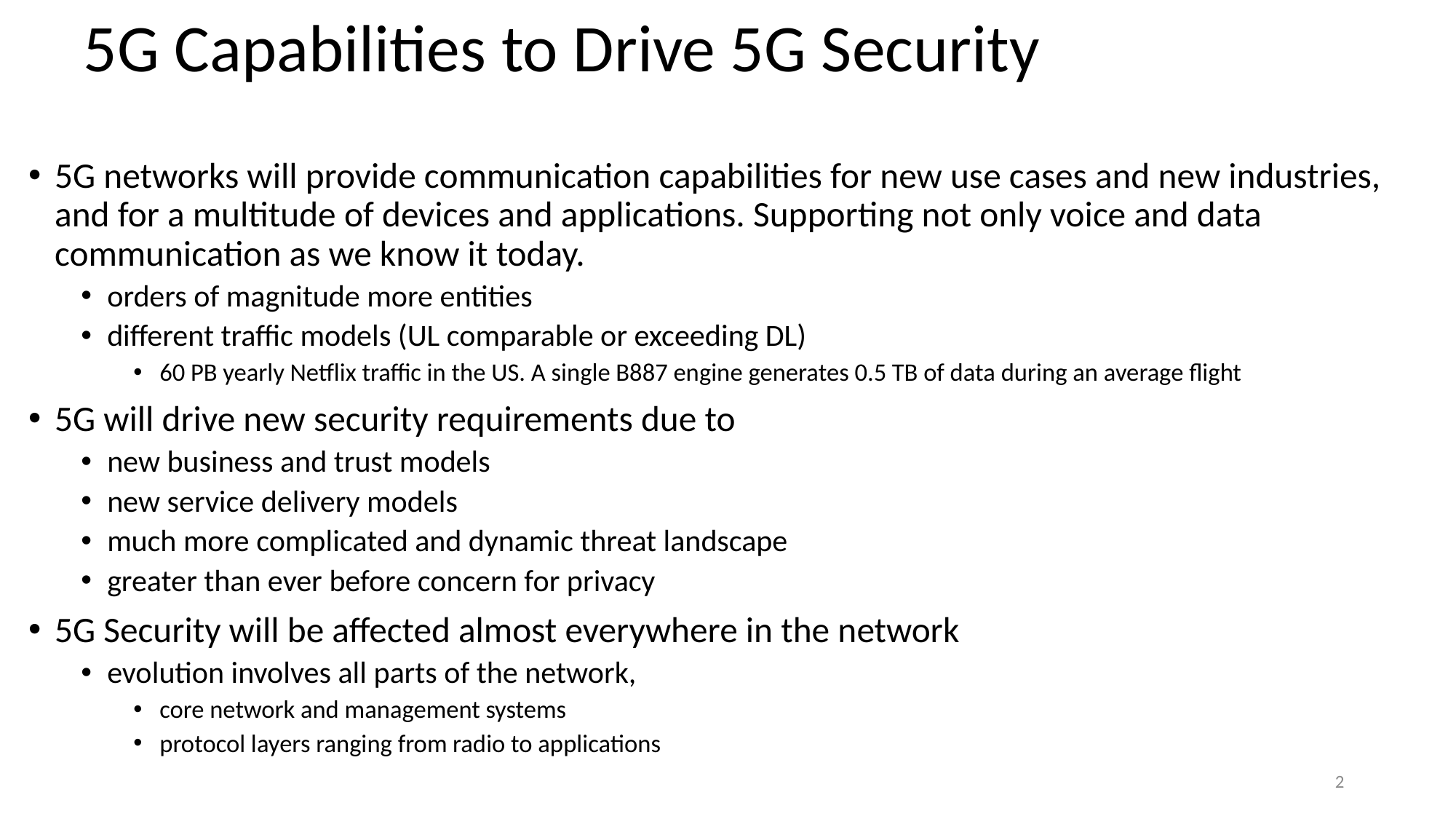

# 5G Capabilities to Drive 5G Security
5G networks will provide communication capabilities for new use cases and new industries, and for a multitude of devices and applications. Supporting not only voice and data communication as we know it today.
orders of magnitude more entities
different traffic models (UL comparable or exceeding DL)
60 PB yearly Netflix traffic in the US. A single B887 engine generates 0.5 TB of data during an average flight
5G will drive new security requirements due to
new business and trust models
new service delivery models
much more complicated and dynamic threat landscape
greater than ever before concern for privacy
5G Security will be affected almost everywhere in the network
evolution involves all parts of the network,
core network and management systems
protocol layers ranging from radio to applications

2